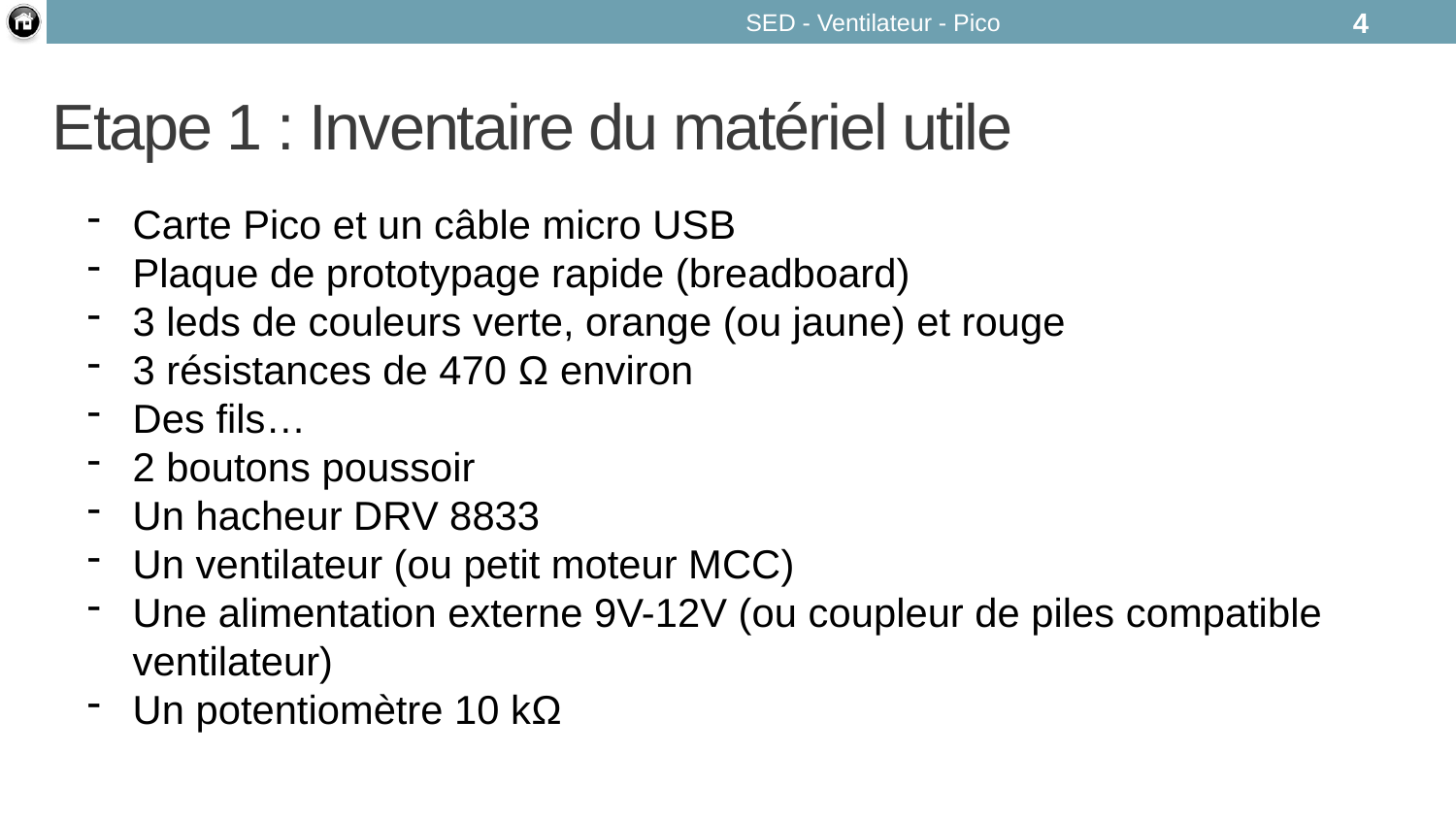

SED - Ventilateur - Pico
4
# Etape 1 : Inventaire du matériel utile

Carte Pico et un câble micro USB
Plaque de prototypage rapide (breadboard)
3 leds de couleurs verte, orange (ou jaune) et rouge
3 résistances de 470 Ω environ
Des fils…
2 boutons poussoir
Un hacheur DRV 8833
Un ventilateur (ou petit moteur MCC)
Une alimentation externe 9V-12V (ou coupleur de piles compatible ventilateur)
Un potentiomètre 10 kΩ